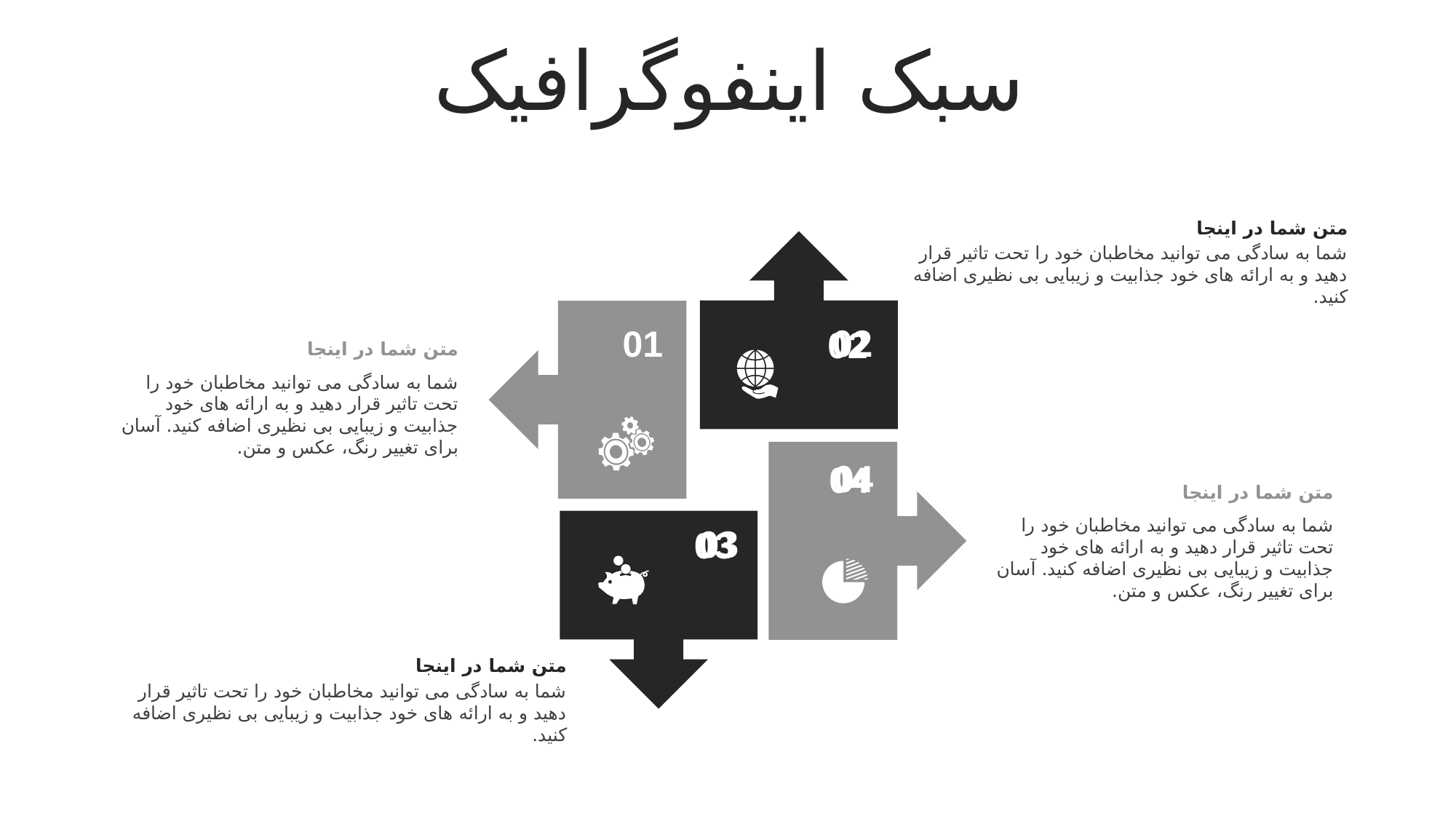

سبک اینفوگرافیک
متن شما در اینجا
شما به سادگی می توانید مخاطبان خود را تحت تاثیر قرار دهید و به ارائه های خود جذابیت و زیبایی بی نظیری اضافه کنید.

01
02
02

04
04
03
03

متن شما در اینجا
شما به سادگی می توانید مخاطبان خود را تحت تاثیر قرار دهید و به ارائه های خود جذابیت و زیبایی بی نظیری اضافه کنید. آسان برای تغییر رنگ، عکس و متن.
متن شما در اینجا
شما به سادگی می توانید مخاطبان خود را تحت تاثیر قرار دهید و به ارائه های خود جذابیت و زیبایی بی نظیری اضافه کنید. آسان برای تغییر رنگ، عکس و متن.
متن شما در اینجا
شما به سادگی می توانید مخاطبان خود را تحت تاثیر قرار دهید و به ارائه های خود جذابیت و زیبایی بی نظیری اضافه کنید.